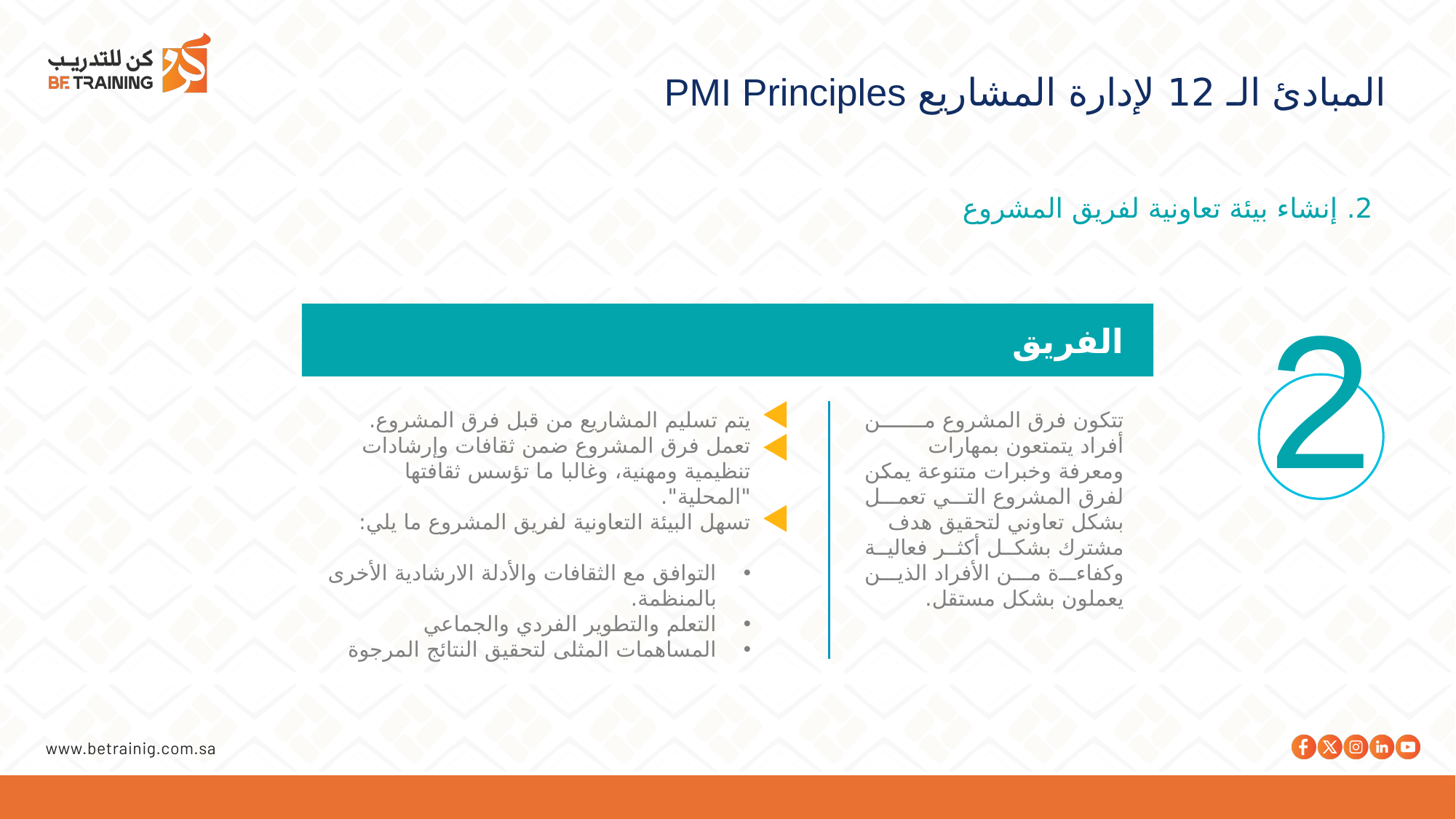

المبادئ الـ 12 لإدارة المشاريع PMI Principles
2. إنشاء بيئة تعاونية لفريق المشروع
2

الفريق

يتم تسليم المشاريع من قبل فرق المشروع.
تعمل فرق المشروع ضمن ثقافات وإرشادات تنظيمية ومهنية، وغالبا ما تؤسس ثقافتها "المحلية".
تسهل البيئة التعاونية لفريق المشروع ما يلي:

التوافق مع الثقافات والأدلة الارشادية الأخرى بالمنظمة.
التعلم والتطوير الفردي والجماعي
المساهمات المثلى لتحقيق النتائج المرجوة
تتكون فرق المشروع من أفراد يتمتعون بمهارات ومعرفة وخبرات متنوعة يمكن لفرق المشروع التي تعمل بشكل تعاوني لتحقيق هدف
مشترك بشكل أكثر فعالية وكفاءة من الأفراد الذين يعملون بشكل مستقل.